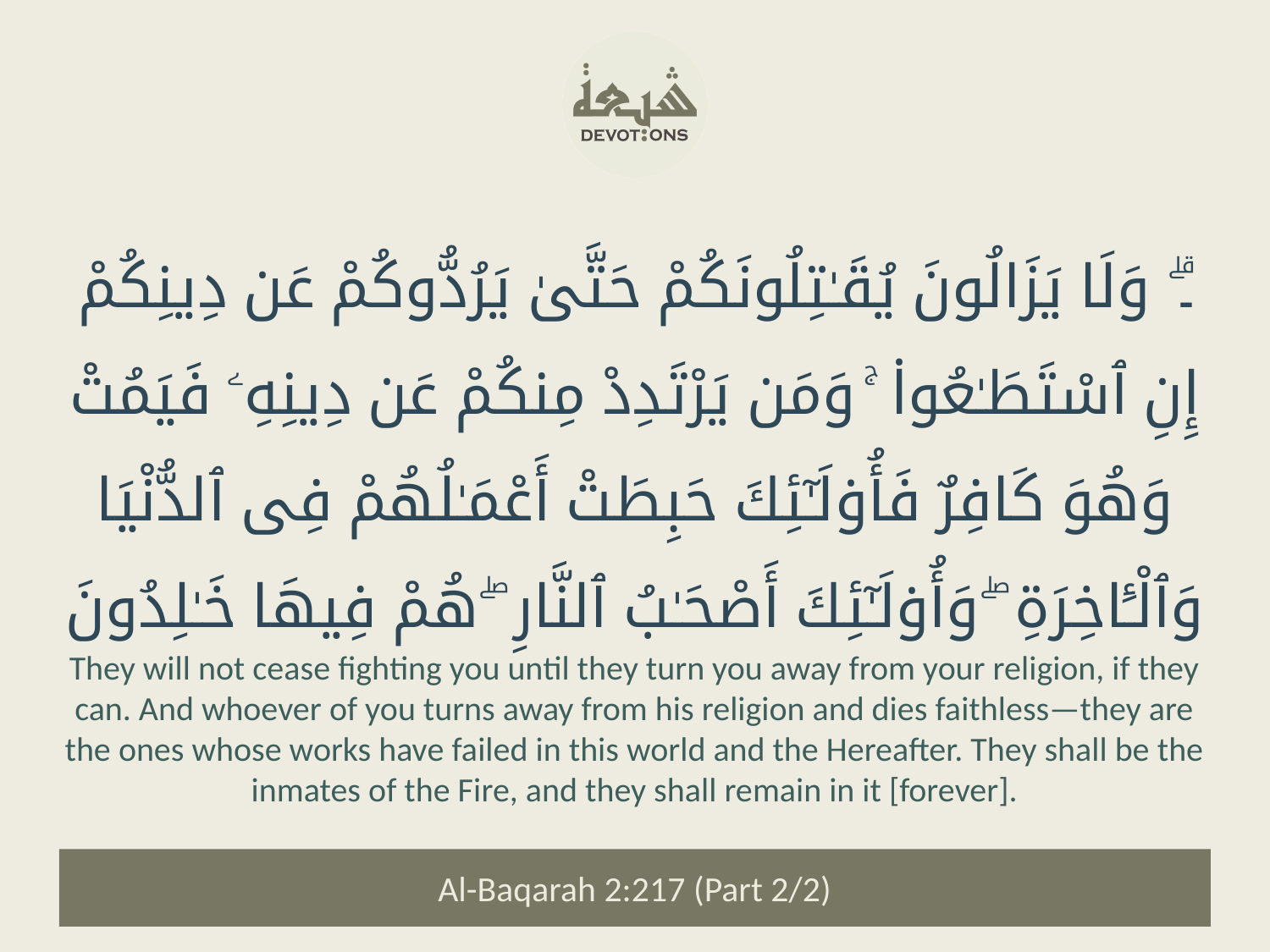

۔ۗ  وَلَا يَزَالُونَ يُقَـٰتِلُونَكُمْ حَتَّىٰ يَرُدُّوكُمْ عَن دِينِكُمْ إِنِ ٱسْتَطَـٰعُوا۟ ۚ وَمَن يَرْتَدِدْ مِنكُمْ عَن دِينِهِۦ فَيَمُتْ وَهُوَ كَافِرٌ فَأُو۟لَـٰٓئِكَ حَبِطَتْ أَعْمَـٰلُهُمْ فِى ٱلدُّنْيَا وَٱلْـَٔاخِرَةِ ۖ وَأُو۟لَـٰٓئِكَ أَصْحَـٰبُ ٱلنَّارِ ۖ هُمْ فِيهَا خَـٰلِدُونَ
They will not cease fighting you until they turn you away from your religion, if they can. And whoever of you turns away from his religion and dies faithless—they are the ones whose works have failed in this world and the Hereafter. They shall be the inmates of the Fire, and they shall remain in it [forever].
Al-Baqarah 2:217 (Part 2/2)